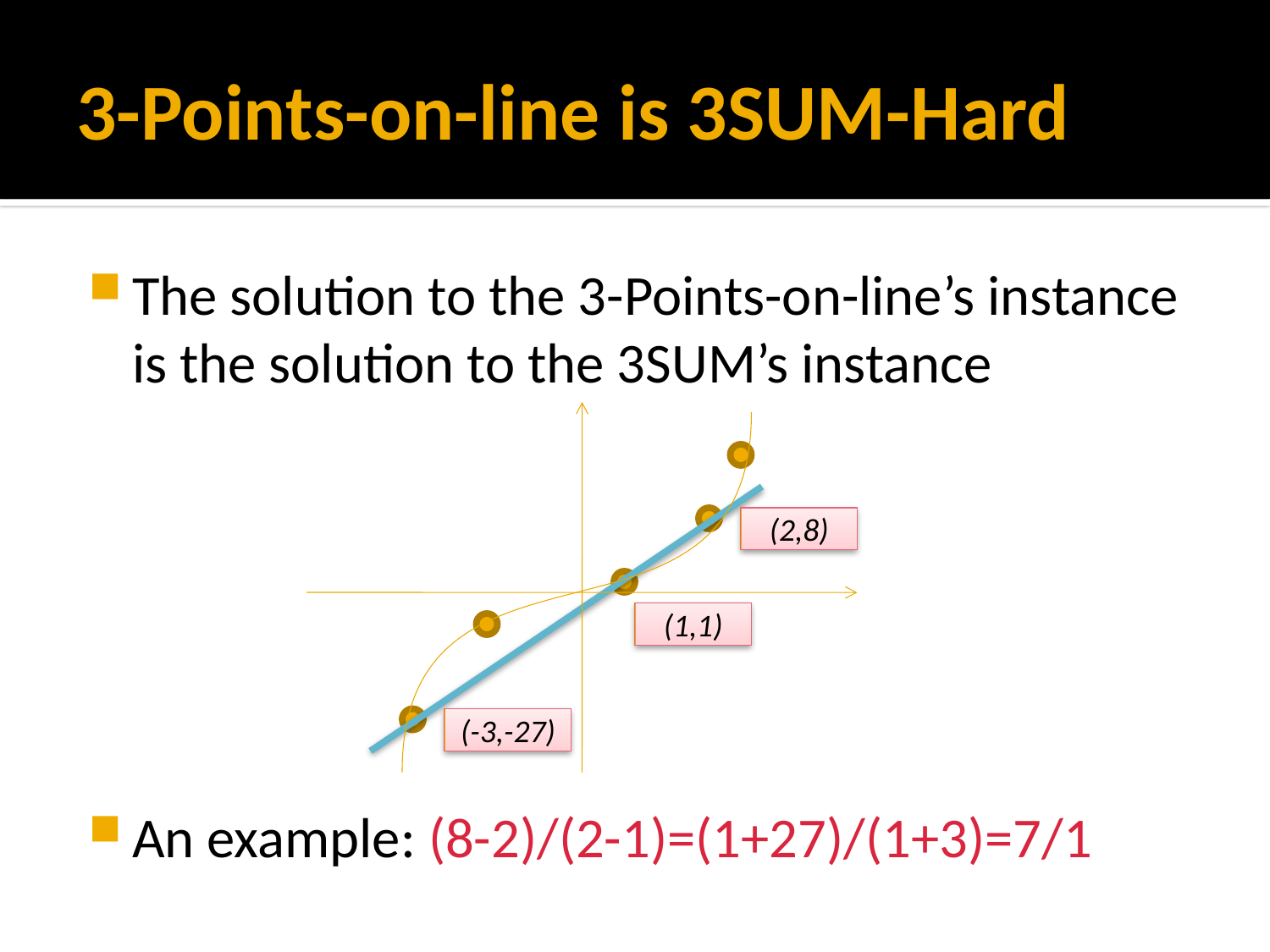

# 3-Points-on-line is 3SUM-Hard
The solution to the 3-Points-on-line’s instance is the solution to the 3SUM’s instance

An example: (8-2)/(2-1)=(1+27)/(1+3)=7/1

(2,8)

(1,1)

(-3,-27)